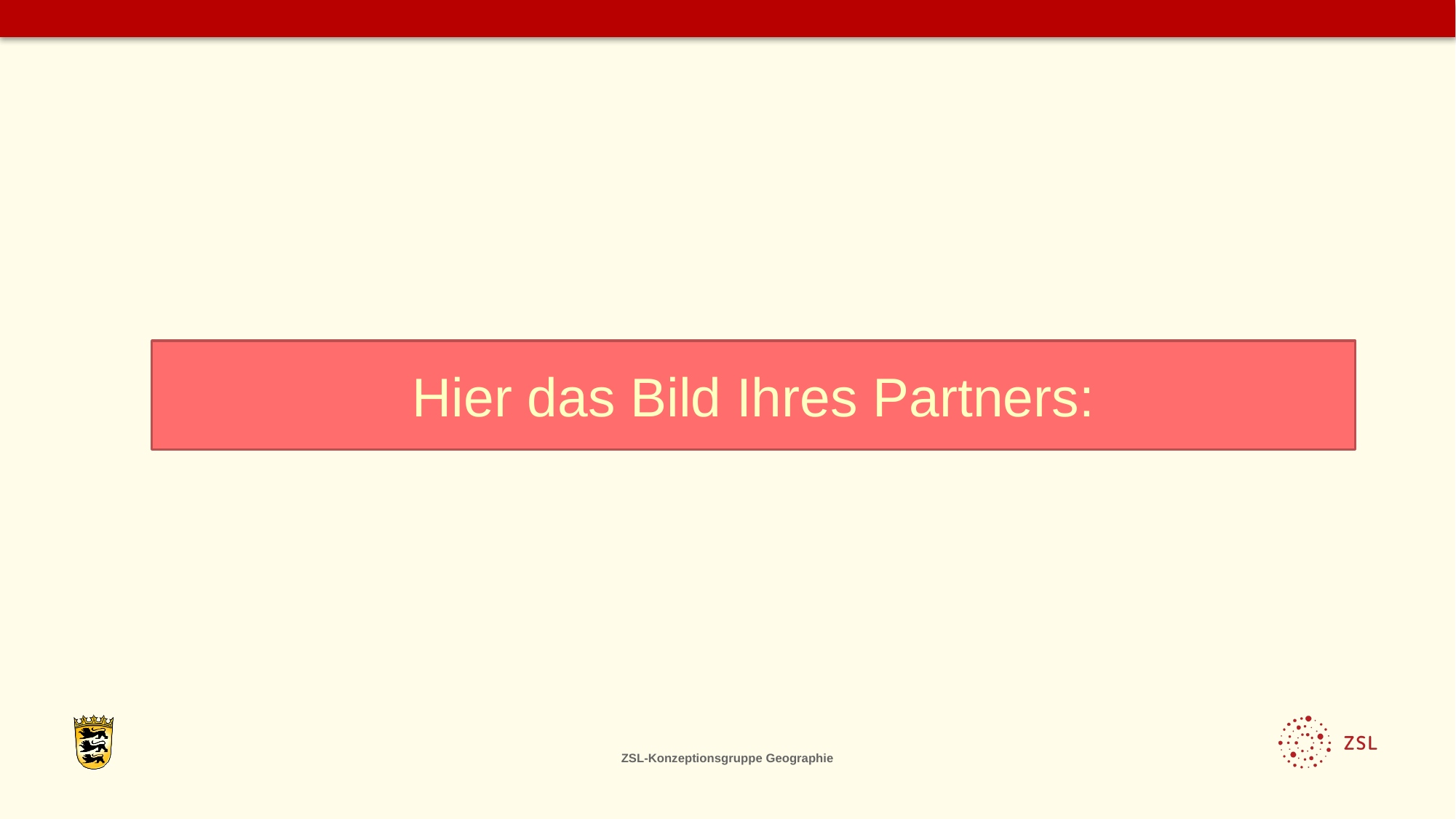

Hier das Bild Ihres Partners:
ZSL-Konzeptionsgruppe Geographie